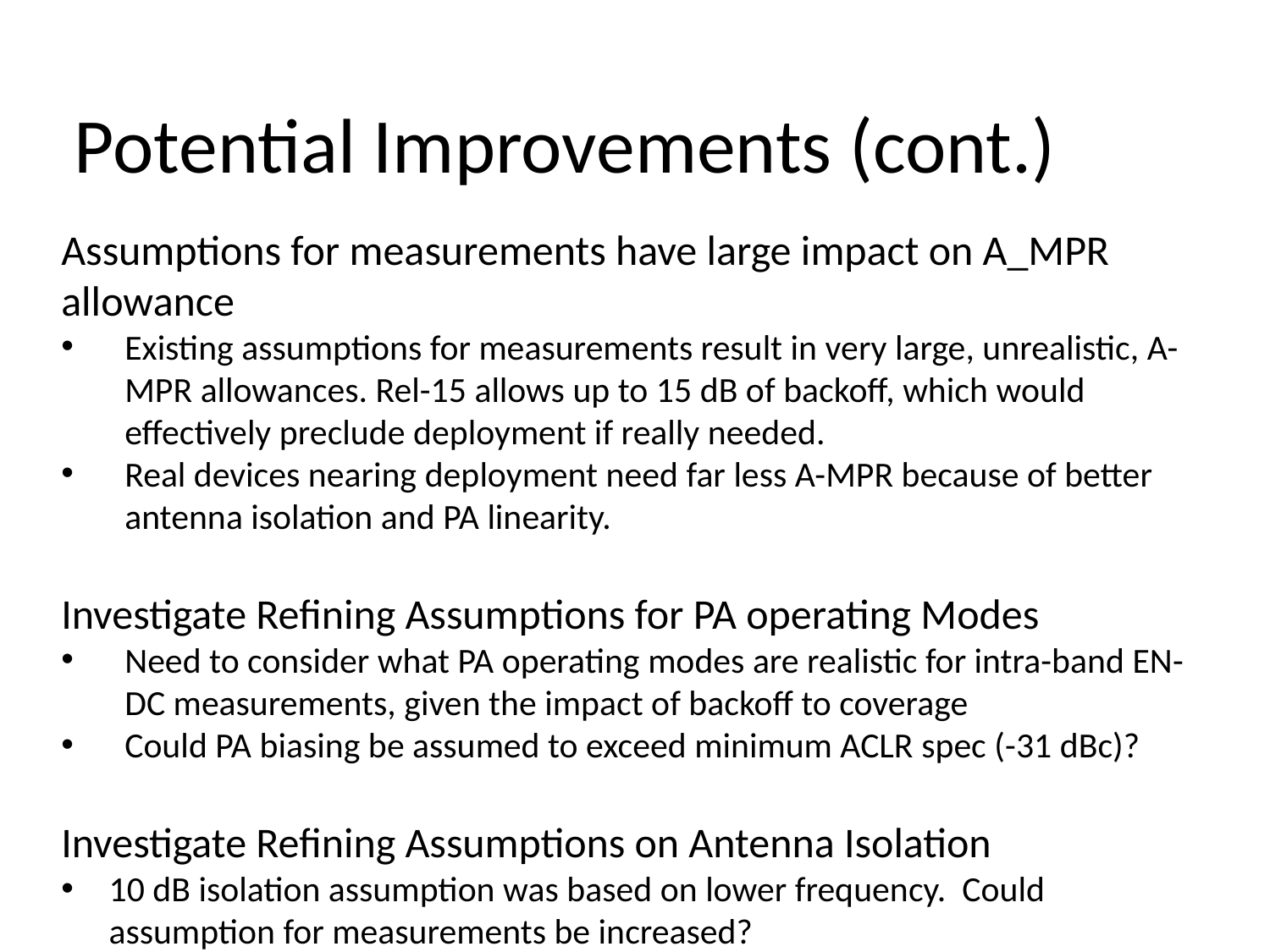

# Potential Improvements (cont.)
Assumptions for measurements have large impact on A_MPR allowance
Existing assumptions for measurements result in very large, unrealistic, A-MPR allowances. Rel-15 allows up to 15 dB of backoff, which would effectively preclude deployment if really needed.
Real devices nearing deployment need far less A-MPR because of better antenna isolation and PA linearity.

Investigate Refining Assumptions for PA operating Modes
Need to consider what PA operating modes are realistic for intra-band EN-DC measurements, given the impact of backoff to coverage
Could PA biasing be assumed to exceed minimum ACLR spec (-31 dBc)?

Investigate Refining Assumptions on Antenna Isolation
10 dB isolation assumption was based on lower frequency.  Could assumption for measurements be increased?